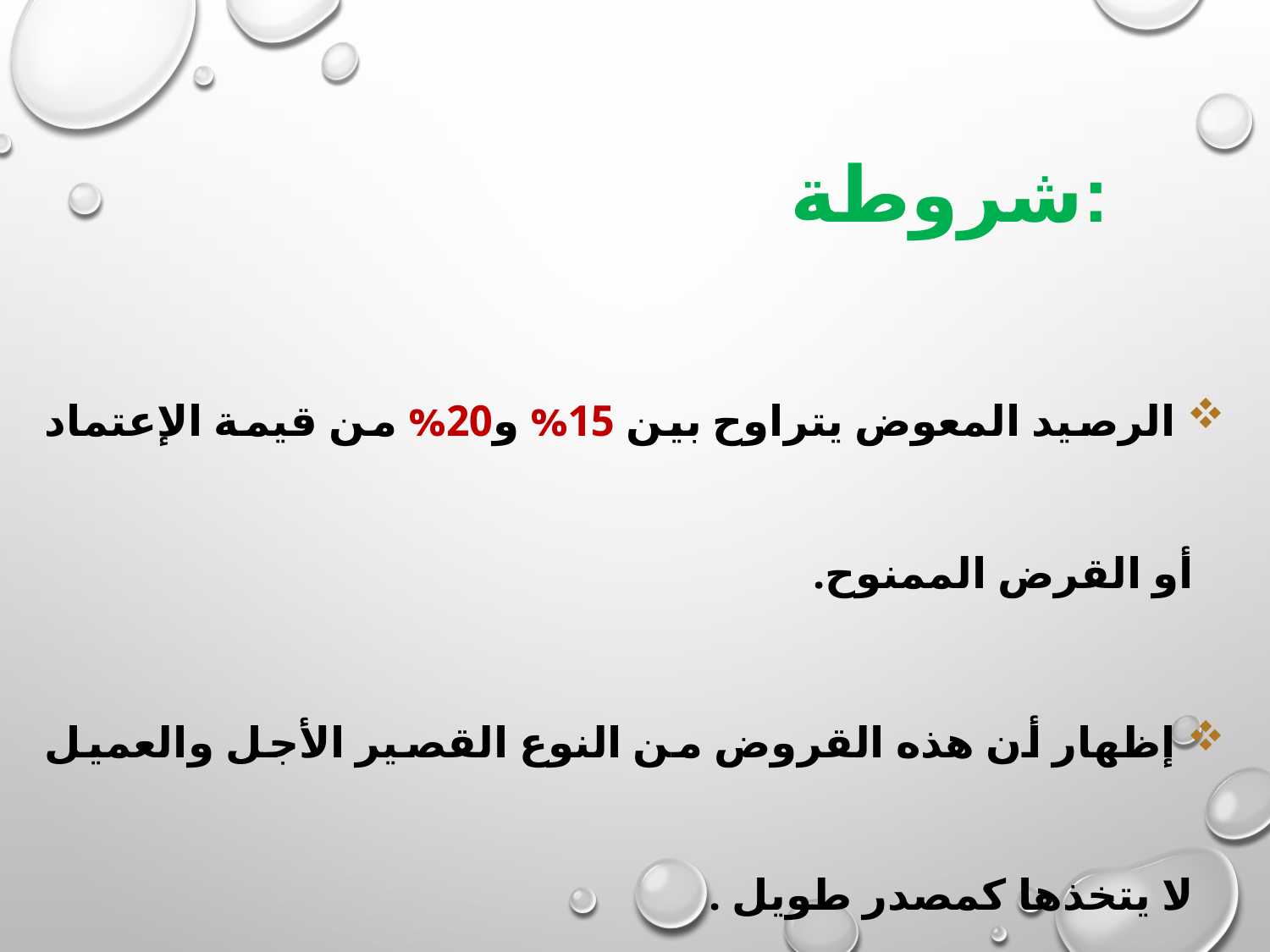

# شروطة:
 الرصيد المعوض يتراوح بين 15% و20% من قيمة الإعتماد أو القرض الممنوح.
 إظهار أن هذه القروض من النوع القصير الأجل والعميل لا يتخذها كمصدر طويل .